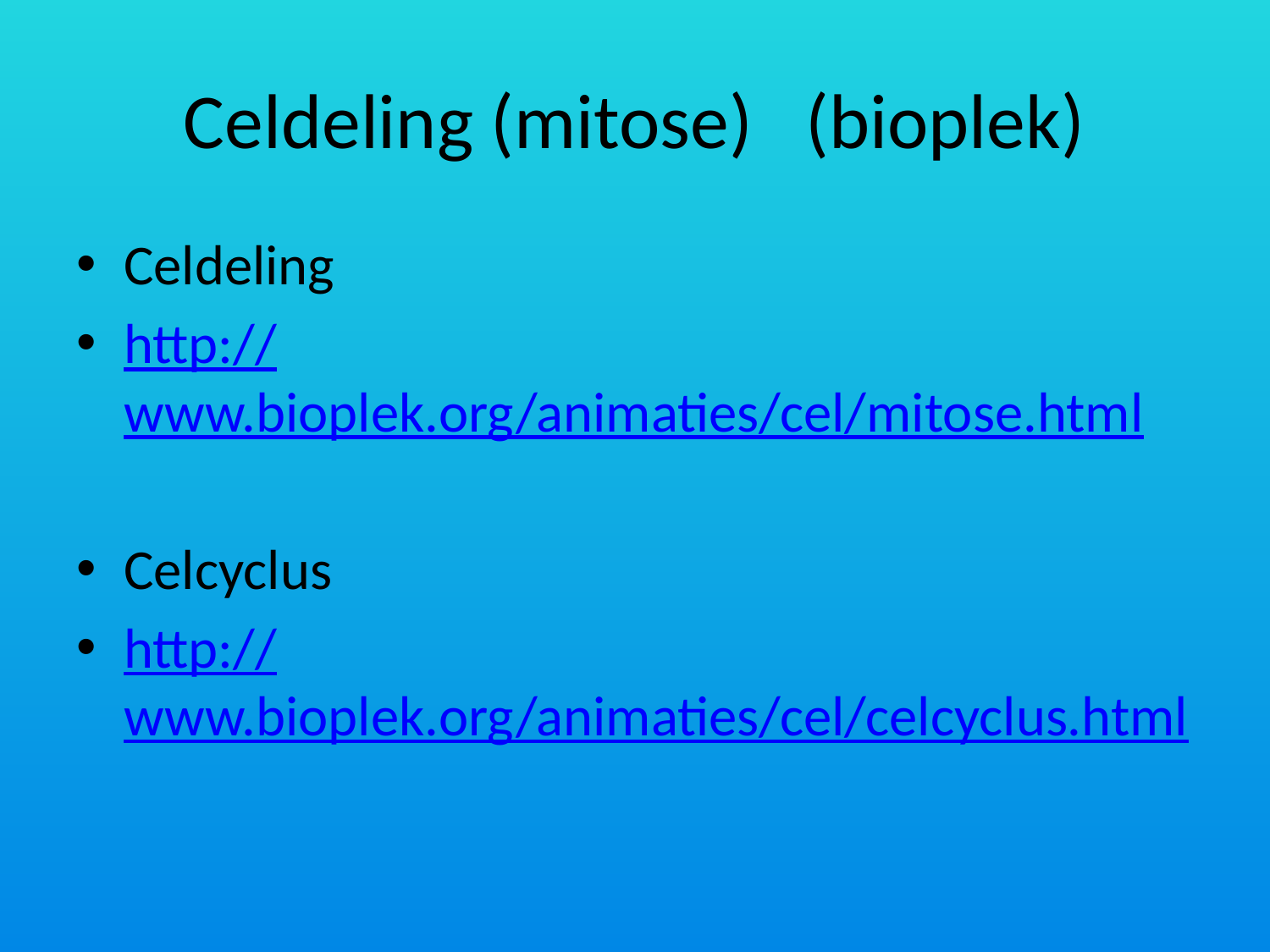

# Celdeling (mitose)   (bioplek)
Celdeling
http://www.bioplek.org/animaties/cel/mitose.html

Celcyclus
http://www.bioplek.org/animaties/cel/celcyclus.html